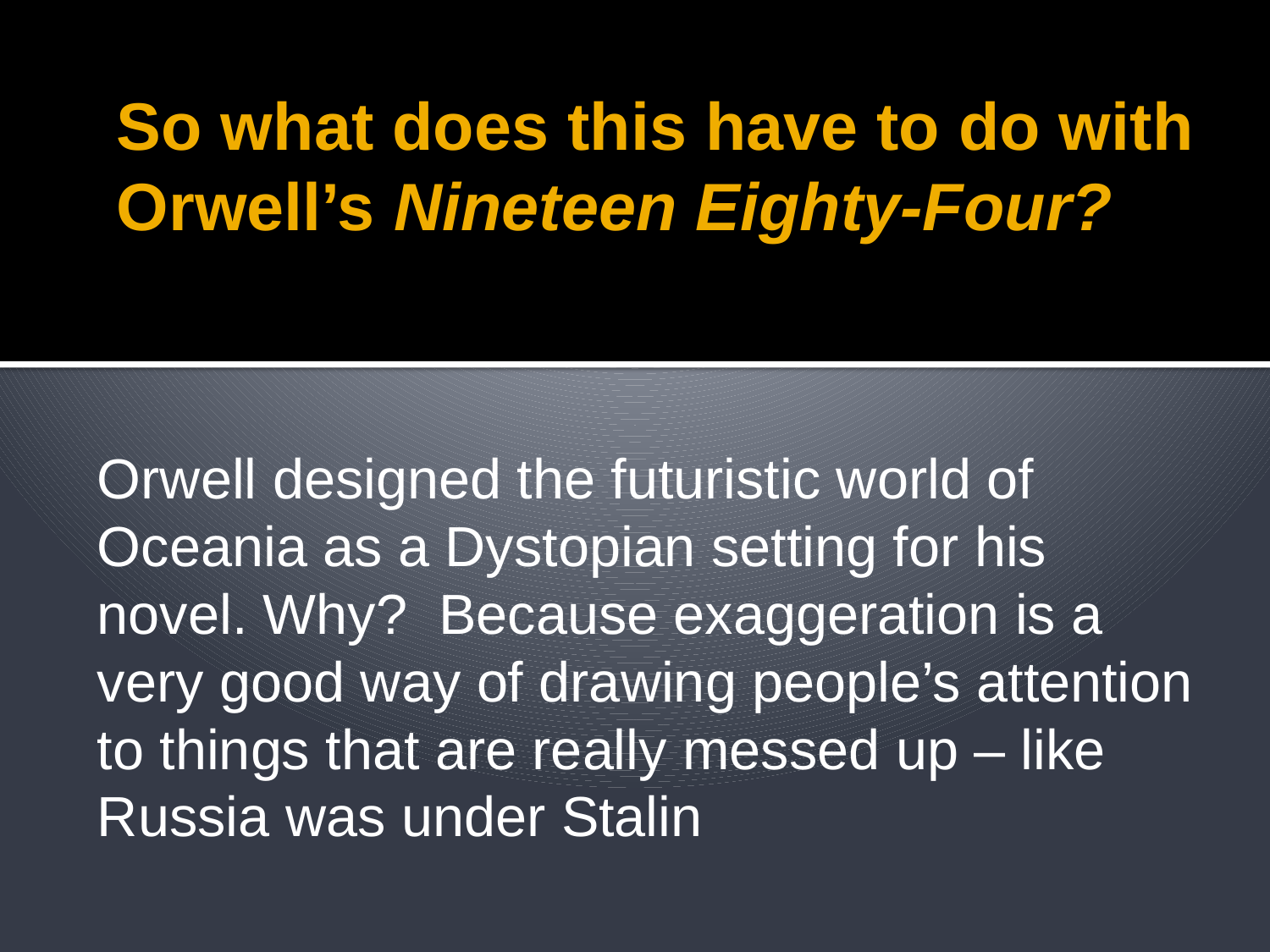

# So what does this have to do with Orwell’s Nineteen Eighty-Four?

Orwell designed the futuristic world of Oceania as a Dystopian setting for his novel. Why?  Because exaggeration is a very good way of drawing people’s attention to things that are really messed up – like Russia was under Stalin